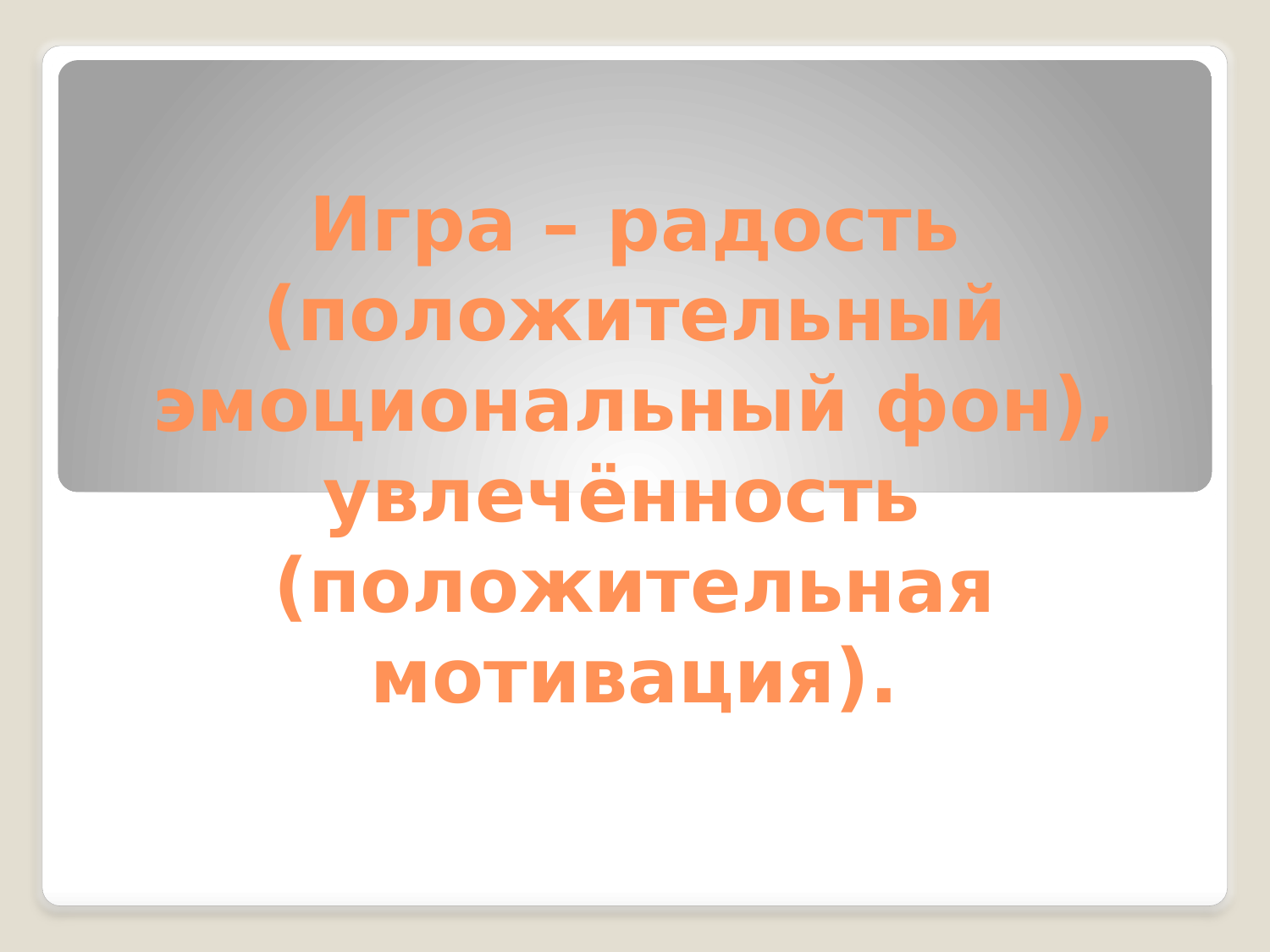

# Игра – радость (положительный эмоциональный фон), увлечённость (положительная мотивация).